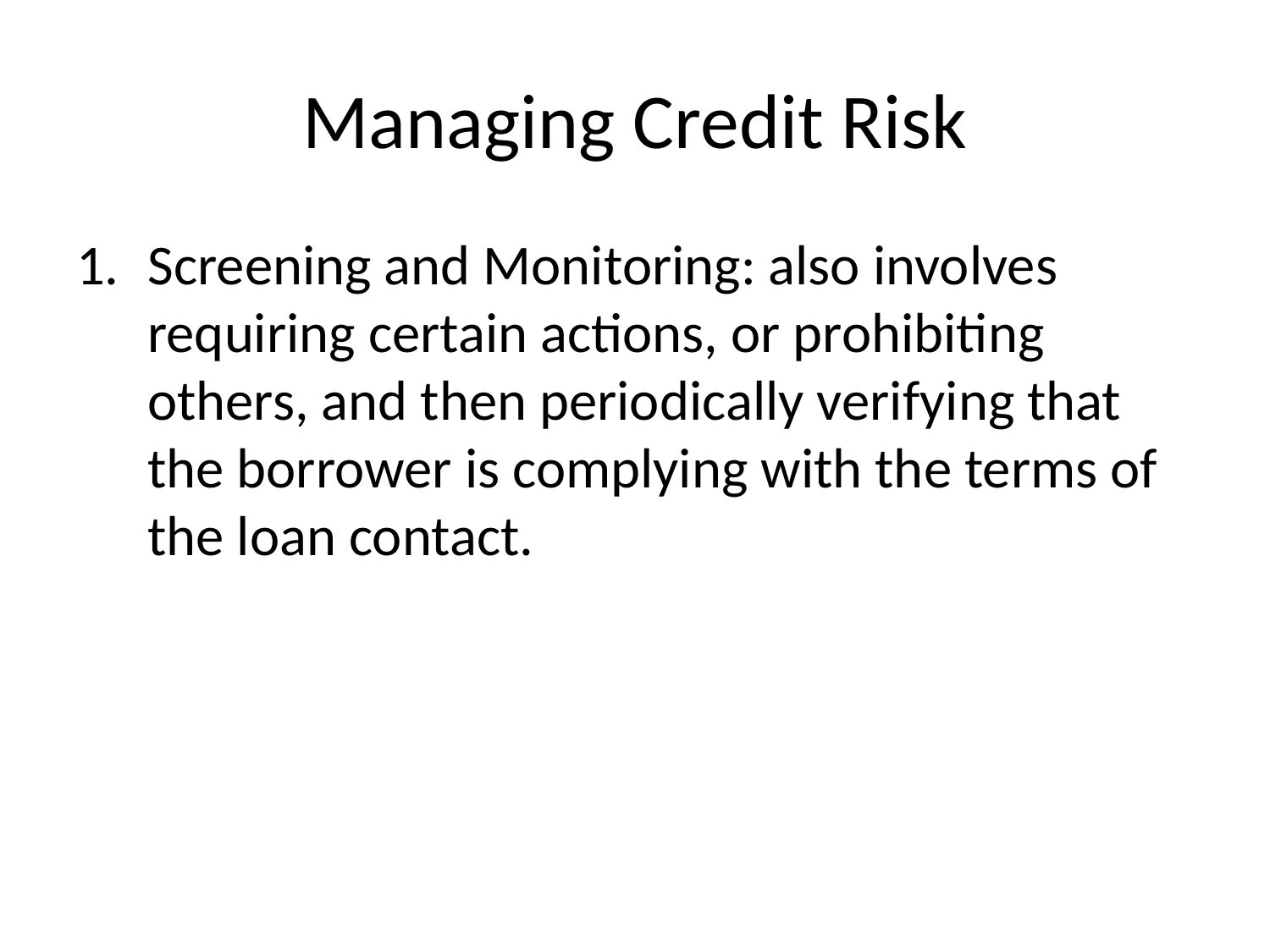

# Managing Credit Risk
Screening and Monitoring: also involves requiring certain actions, or prohibiting others, and then periodically verifying that the borrower is complying with the terms of the loan contact.